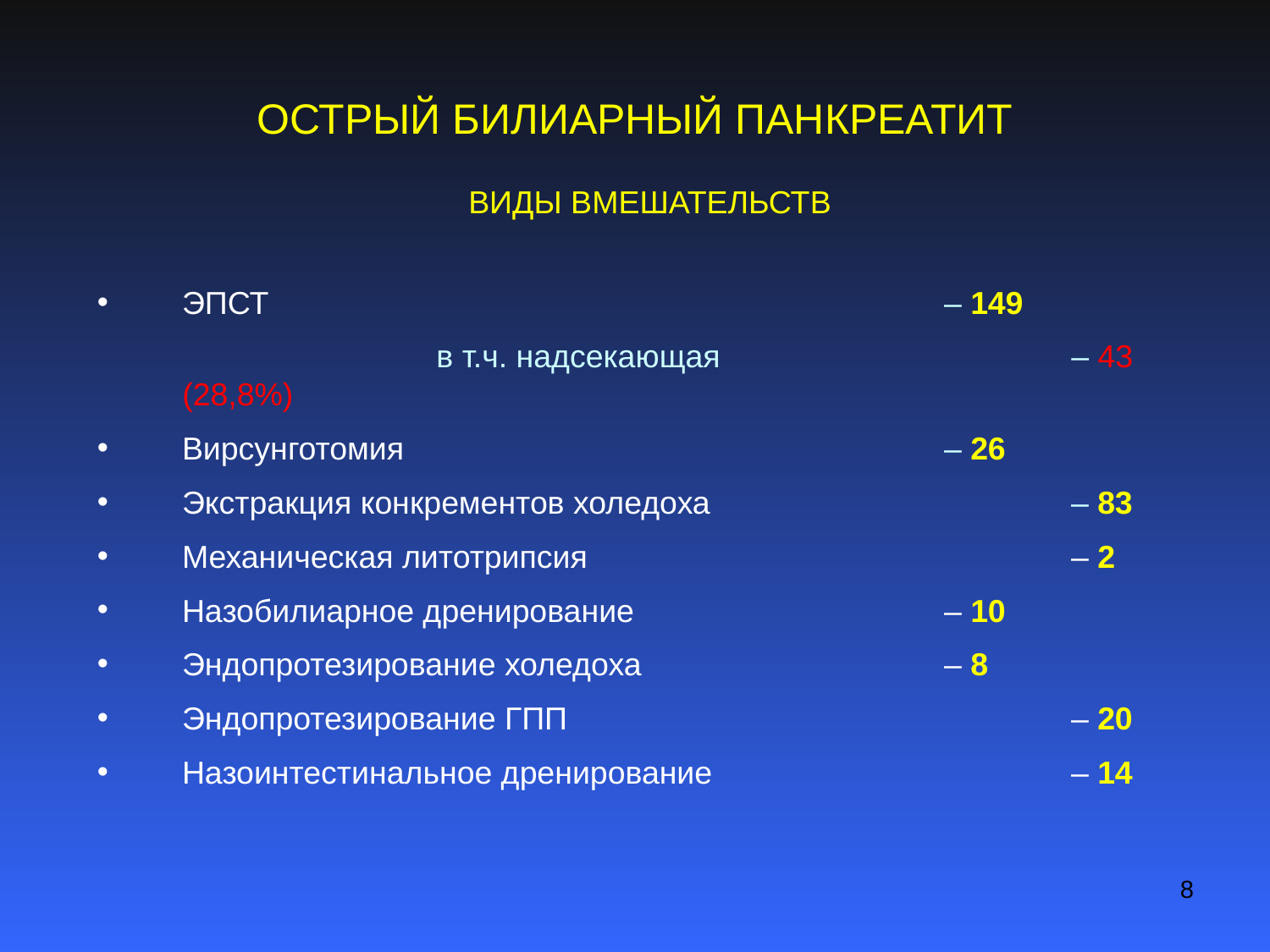

# ОСТРЫЙ БИЛИАРНЫЙ ПАНКРЕАТИТ
ВИДЫ ВМЕШАТЕЛЬСТВ
ЭПСТ						– 149
		в т.ч. надсекающая			– 43 (28,8%)
Вирсунготомия					– 26
Экстракция конкрементов холедоха			– 83
Механическая литотрипсия				– 2
Назобилиарное дренирование			– 10
Эндопротезирование холедоха			– 8
Эндопротезирование ГПП				– 20
Назоинтестинальное дренирование			– 14
8